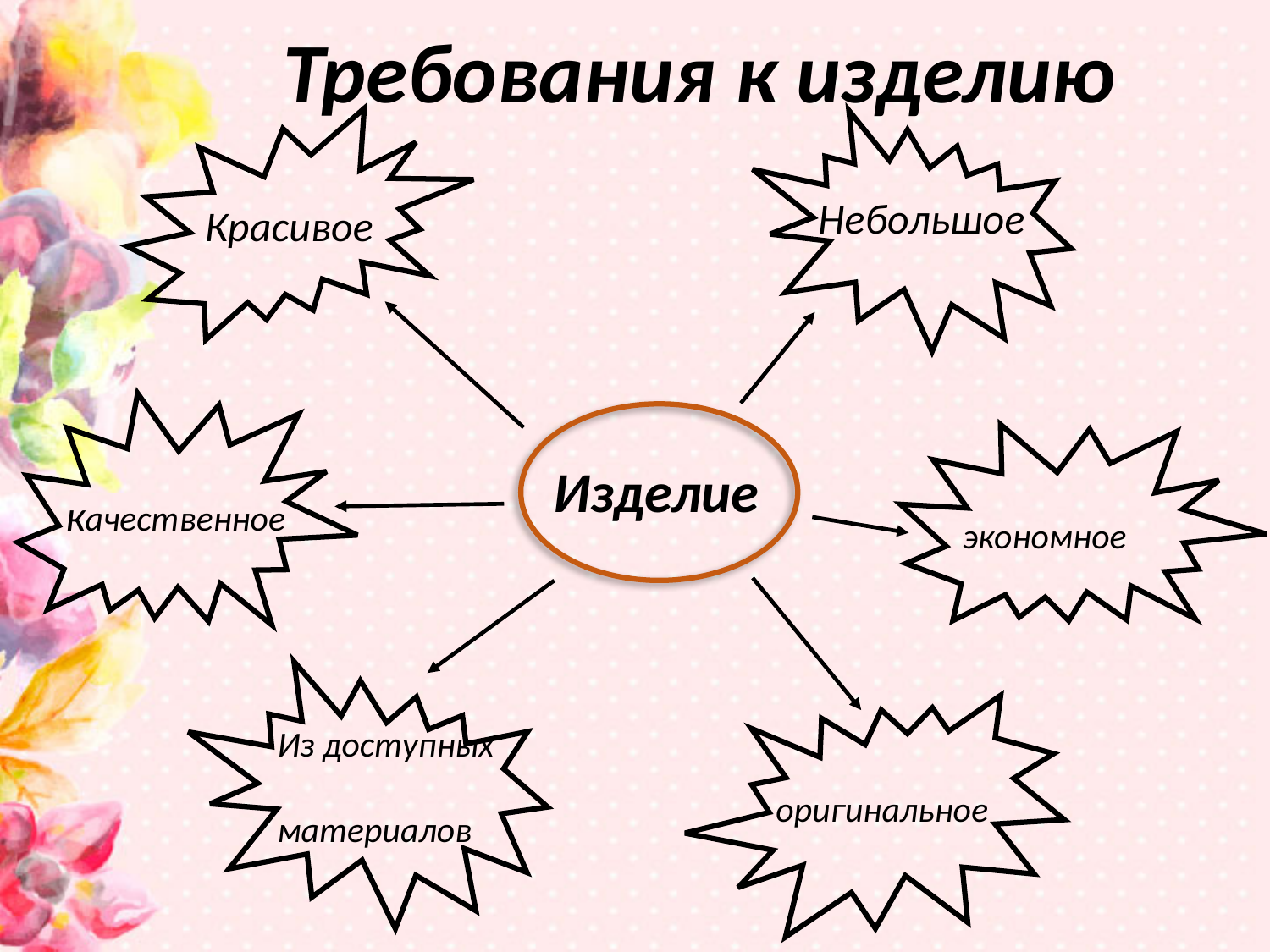

Требования к изделию

Небольшое
 Красивое

Изделие
качественное
экономное

Из доступных                 материалов
оригинальное